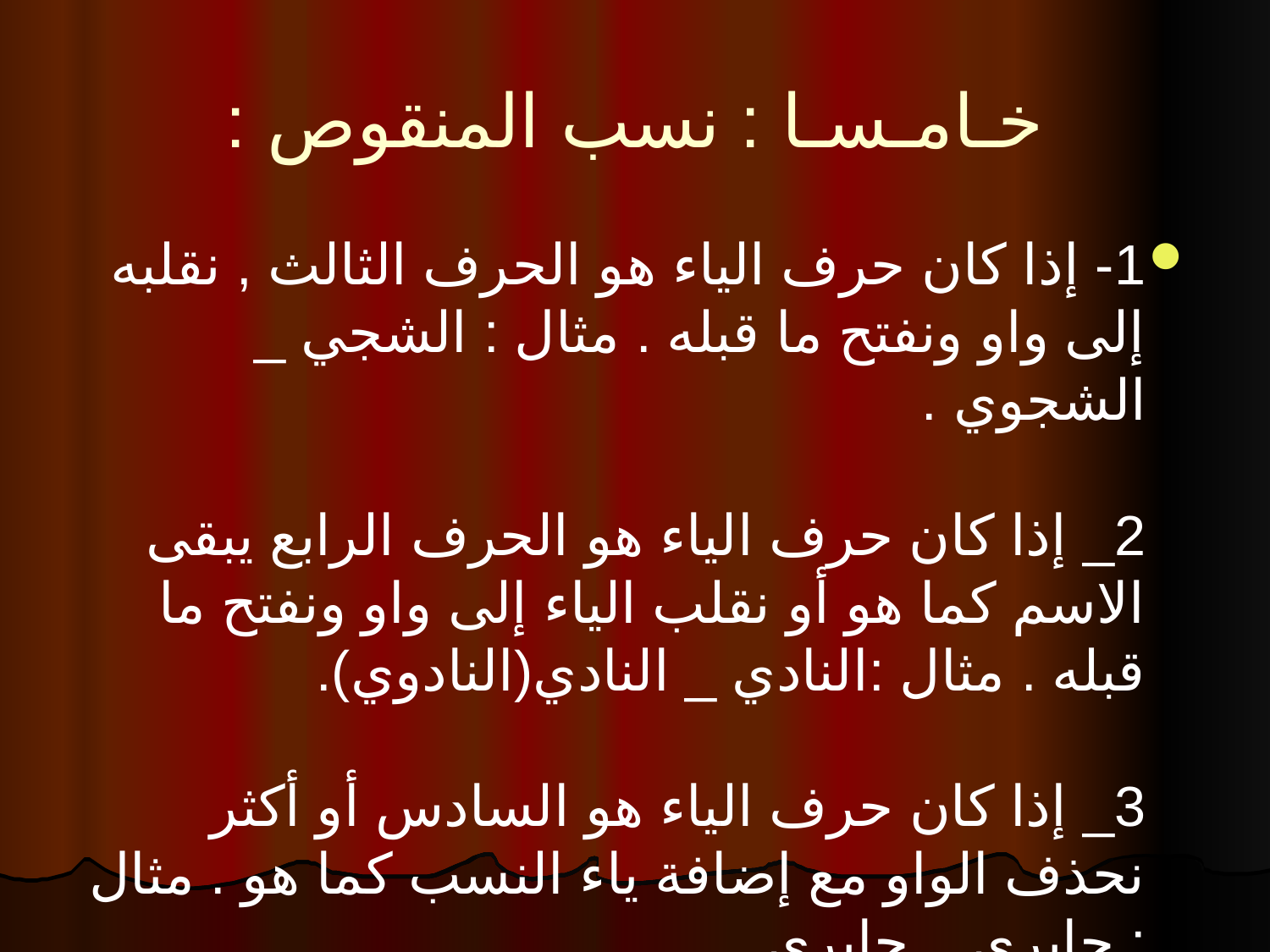

# خـامـسـا : نسب المنقوص :
1- إذا كان حرف الياء هو الحرف الثالث , نقلبه إلى واو ونفتح ما قبله . مثال : الشجي _ الشجوي .
2_ إذا كان حرف الياء هو الحرف الرابع يبقى الاسم كما هو أو نقلب الياء إلى واو ونفتح ما قبله . مثال :النادي _ النادي(النادوي).
3_ إذا كان حرف الياء هو السادس أو أكثر نحذف الواو مع إضافة ياء النسب كما هو . مثال : جابري _ جابري .